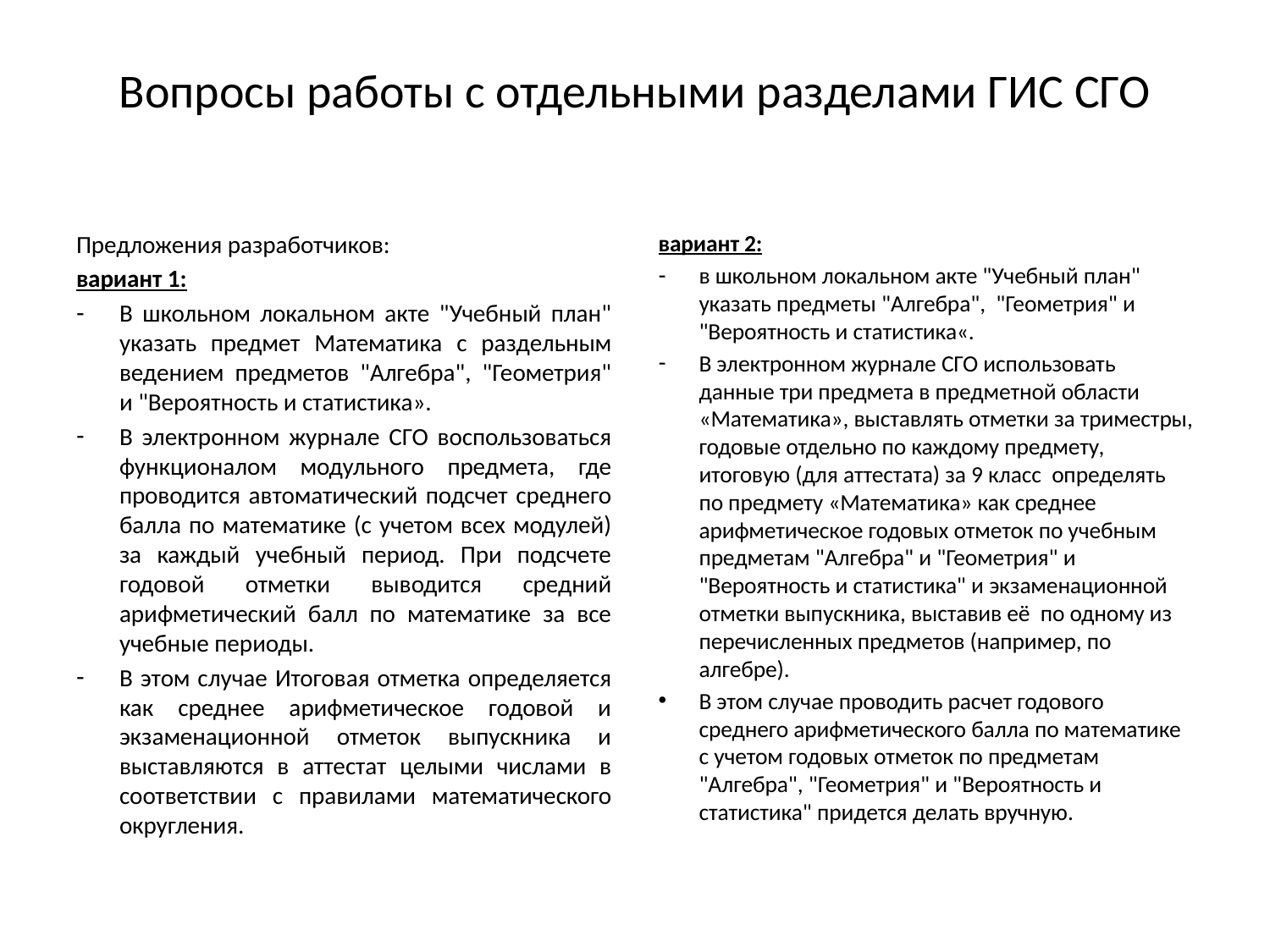

# Вопросы работы с отдельными разделами ГИС СГО
Предложения разработчиков:
вариант 1:
В школьном локальном акте "Учебный план" указать предмет Математика с раздельным ведением предметов "Алгебра", "Геометрия" и "Вероятность и статистика».
В электронном журнале СГО воспользоваться функционалом модульного предмета, где проводится автоматический подсчет среднего балла по математике (с учетом всех модулей) за каждый учебный период. При подсчете годовой отметки выводится средний арифметический балл по математике за все учебные периоды.
В этом случае Итоговая отметка определяется как среднее арифметическое годовой и экзаменационной отметок выпускника и выставляются в аттестат целыми числами в соответствии с правилами математического округления.
вариант 2:
в школьном локальном акте "Учебный план" указать предметы "Алгебра",  "Геометрия" и "Вероятность и статистика«.
В электронном журнале СГО использовать данные три предмета в предметной области «Математика», выставлять отметки за триместры, годовые отдельно по каждому предмету, итоговую (для аттестата) за 9 класс  определять по предмету «Математика» как среднее арифметическое годовых отметок по учебным предметам "Алгебра" и "Геометрия" и "Вероятность и статистика" и экзаменационной отметки выпускника, выставив её  по одному из перечисленных предметов (например, по алгебре).
В этом случае проводить расчет годового среднего арифметического балла по математике с учетом годовых отметок по предметам "Алгебра", "Геометрия" и "Вероятность и статистика" придется делать вручную.